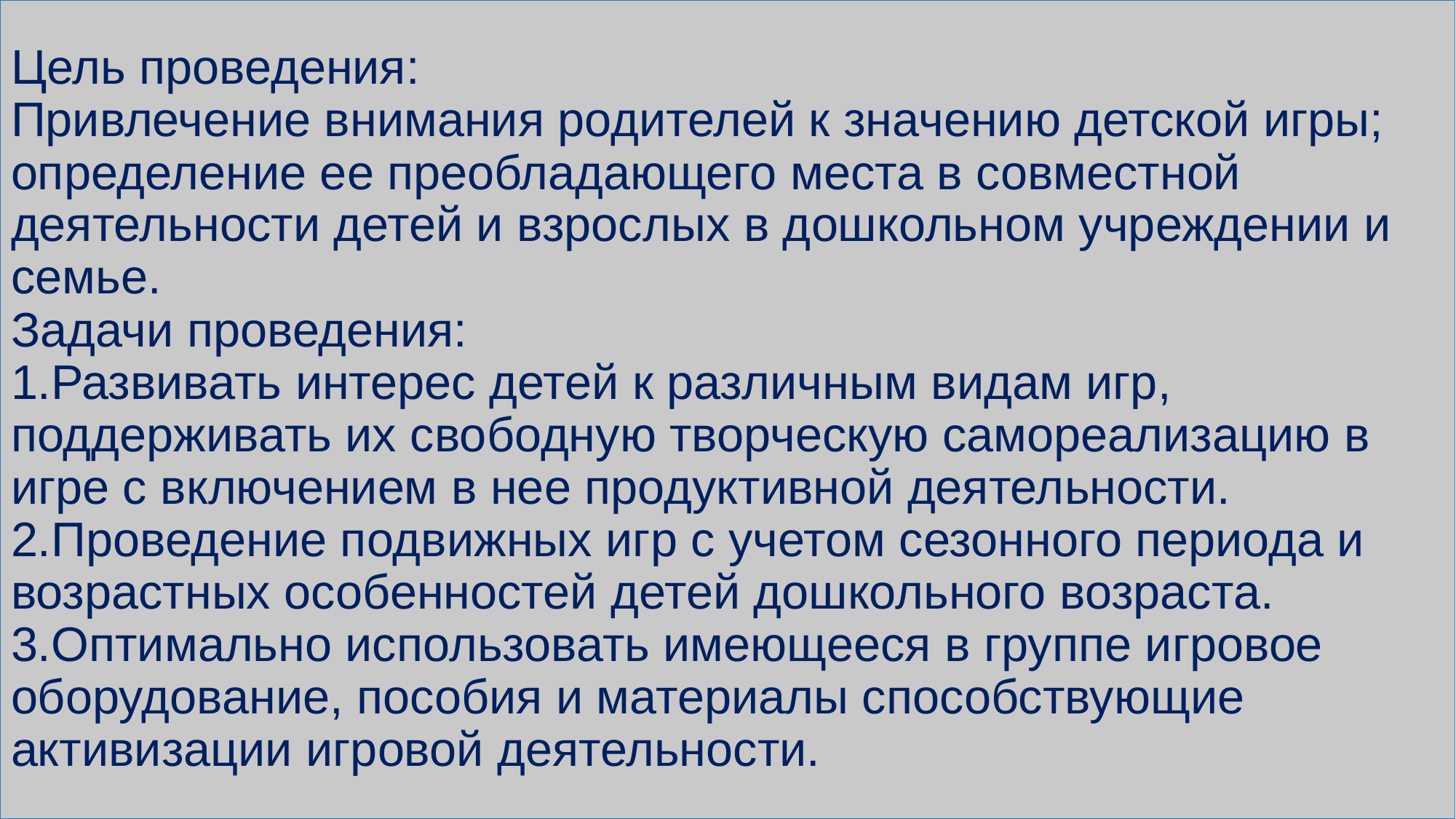

# Цель проведения: Привлечение внимания родителей к значению детской игры; определение ее преобладающего места в совместной деятельности детей и взрослых в дошкольном учреждении и семье. Задачи проведения: 1.Развивать интерес детей к различным видам игр, поддерживать их свободную творческую самореализацию в игре с включением в нее продуктивной деятельности. 2.Проведение подвижных игр с учетом сезонного периода и возрастных особенностей детей дошкольного возраста. 3.Оптимально использовать имеющееся в группе игровое оборудование, пособия и материалы способствующие активизации игровой деятельности.